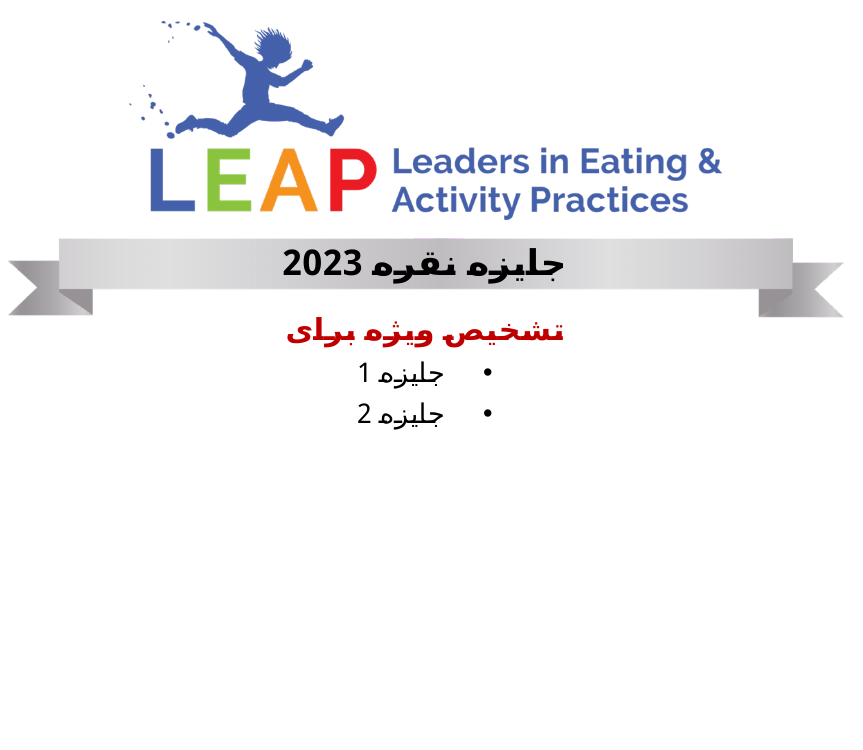

# جایزه نقره 2023
تشخیص ویژه برای
جایزه 1
جایزه 2